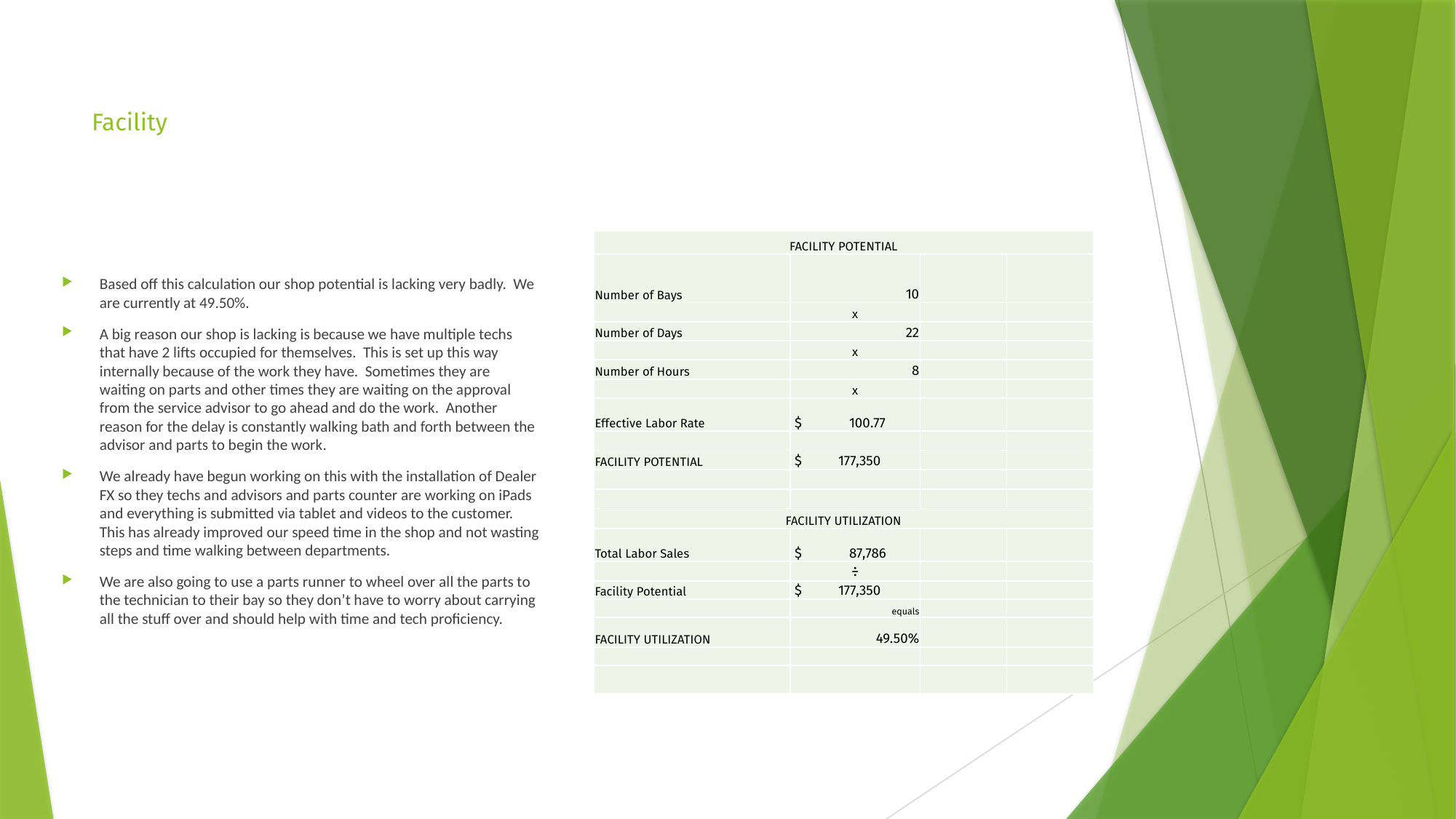

# Facility

Based off this calculation our shop potential is lacking very badly.  We are currently at 49.50%.
A big reason our shop is lacking is because we have multiple techs that have 2 lifts occupied for themselves.  This is set up this way internally because of the work they have.  Sometimes they are waiting on parts and other times they are waiting on the approval from the service advisor to go ahead and do the work.  Another reason for the delay is constantly walking bath and forth between the advisor and parts to begin the work.
We already have begun working on this with the installation of Dealer FX so they techs and advisors and parts counter are working on iPads and everything is submitted via tablet and videos to the customer.  This has already improved our speed time in the shop and not wasting steps and time walking between departments.
We are also going to use a parts runner to wheel over all the parts to the technician to their bay so they don’t have to worry about carrying all the stuff over and should help with time and tech proficiency.
| FACILITY POTENTIAL |  |  |  |
| --- | --- | --- | --- |
| Number of Bays | 10 |  |  |
|  | x |  |  |
| Number of Days | 22 |  |  |
|  | x |  |  |
| Number of Hours | 8 |  |  |
|  | x |  |  |
| Effective Labor Rate | $ 100.77 |  |  |
|  |  |  |  |
| FACILITY POTENTIAL | $ 177,350 |  |  |
|  |  |  |  |
|  |  |  |  |
| FACILITY UTILIZATION |  |  |  |
| Total Labor Sales | $ 87,786 |  |  |
|  | ÷ |  |  |
| Facility Potential | $ 177,350 |  |  |
|  | equals |  |  |
| FACILITY UTILIZATION | 49.50% |  |  |
|  |  |  |  |
|  |  |  |  |